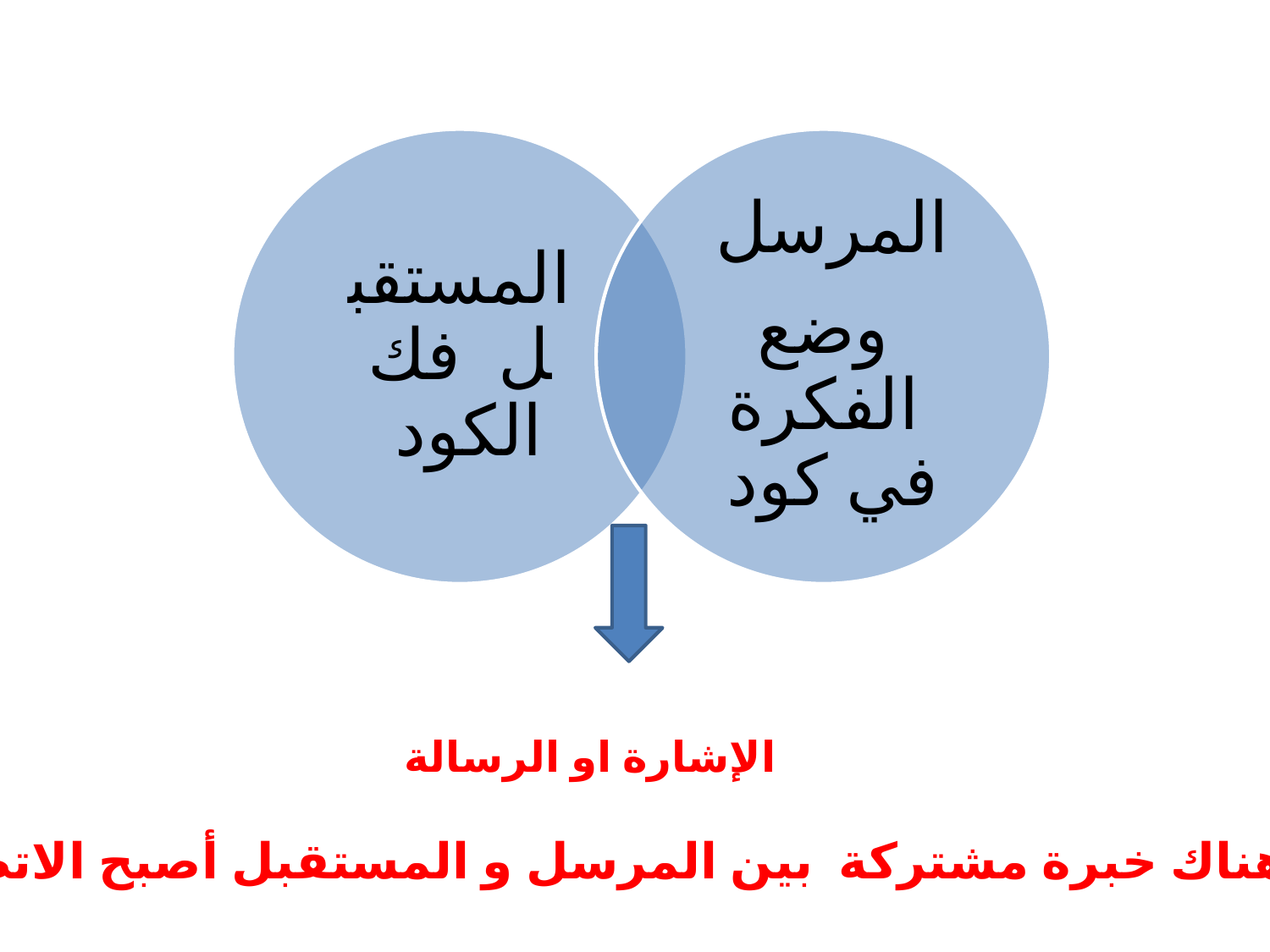

المستقبل  فك الكود
المرسل
وضع الفكرة في كود

الإشارة او الرسالة
اذا كانت هناك خبرة مشتركة  بين المرسل و المستقبل أصبح الاتصال سهلا